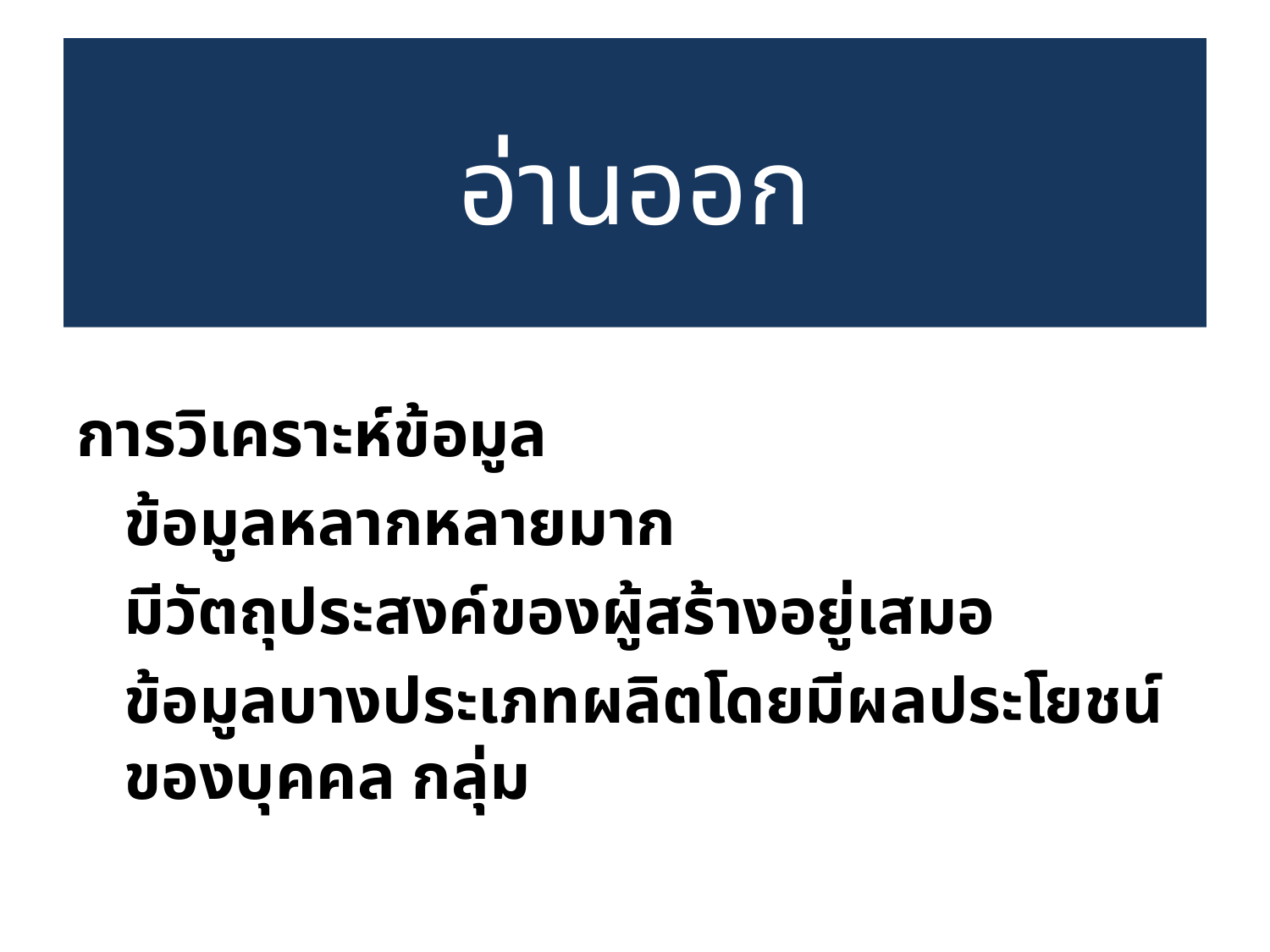

# อ่านออก
การวิเคราะห์ข้อมูล
	ข้อมูลหลากหลายมาก
	มีวัตถุประสงค์ของผู้สร้างอยู่เสมอ
	ข้อมูลบางประเภทผลิตโดยมีผลประโยชน์ของบุคคล กลุ่ม